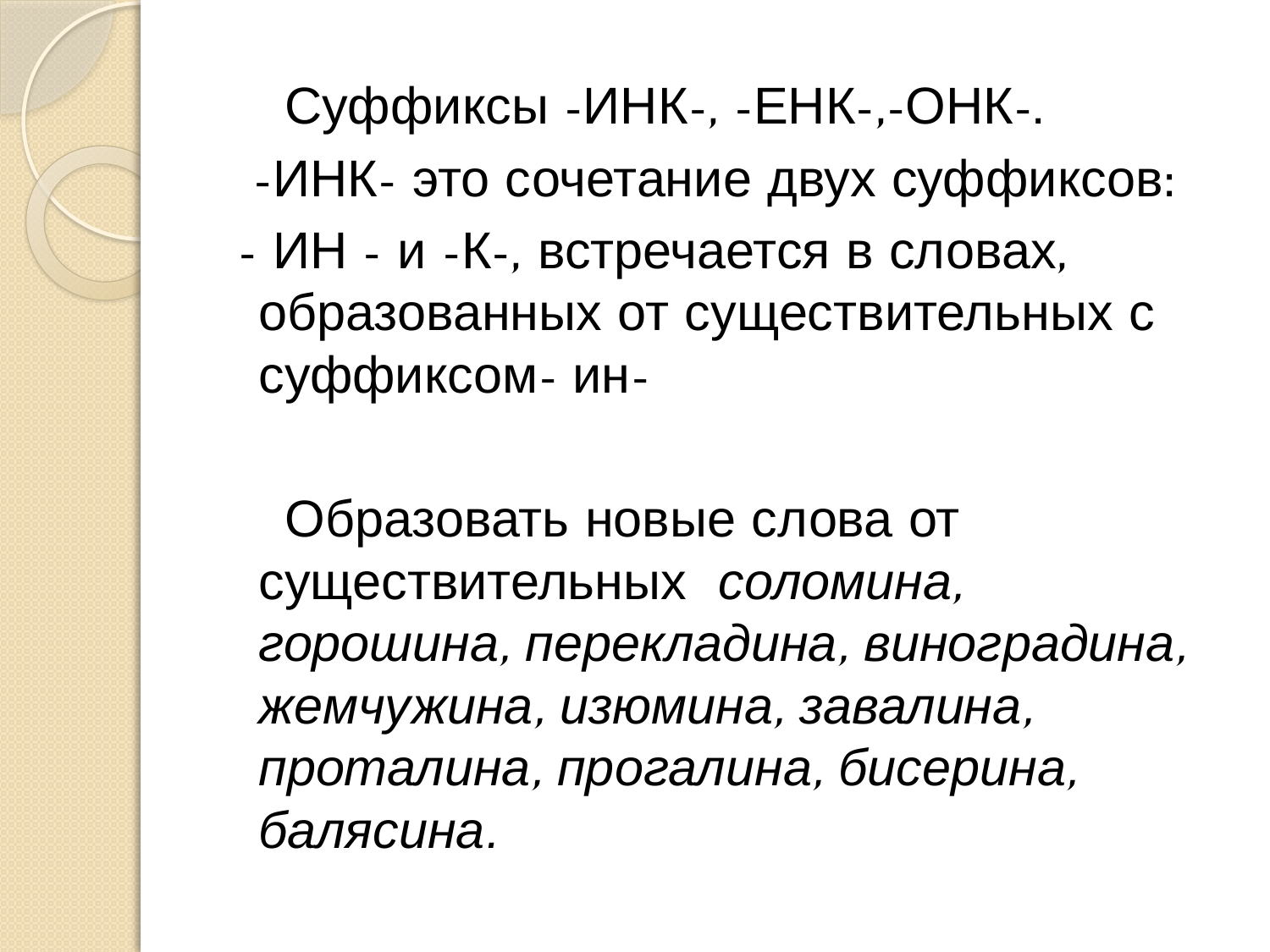

Суффиксы -ИНК-, -ЕНК-,-ОНК-.
  -ИНК- это сочетание двух суффиксов:
 - ИН - и -К-, встречается в словах, образованных от существительных с суффиксом- ин-

    Образовать новые слова от существительных  соломина, горошина, перекладина, виноградина, жемчужина, изюмина, завалина, проталина, прогалина, бисерина, балясина.